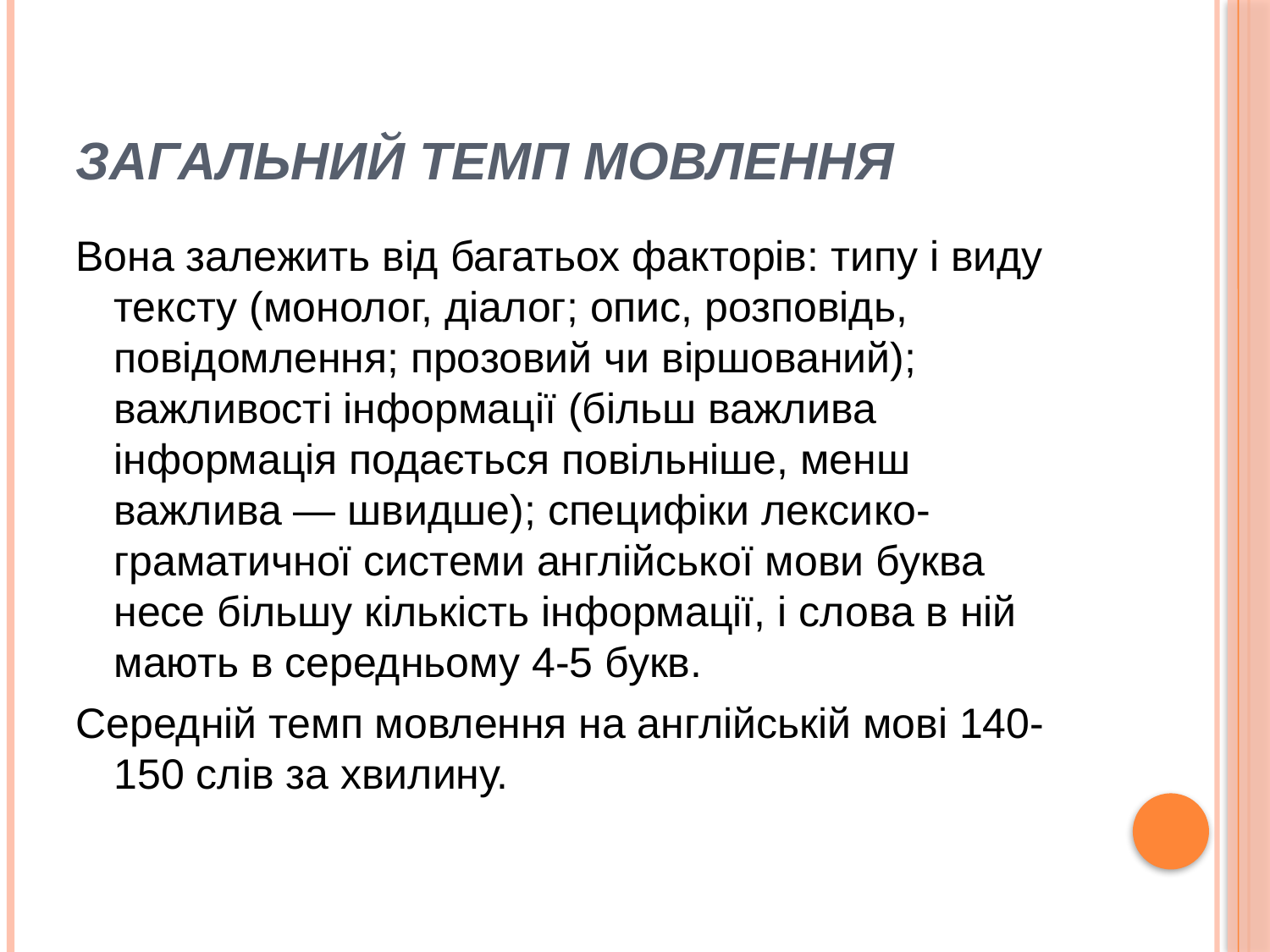

# Загальний темп мовлення
Вона залежить від багатьох факторів: типу і виду тексту (монолог, діалог; опис, розповідь, повідомлення; прозовий чи віршований); важливості інформації (більш важлива інформація подається повільніше, менш важлива — швидше); специфіки лексико-граматичної системи англійської мови буква несе більшу кількість інформації, і слова в ній мають в середньому 4-5 букв.
Середній темп мовлення на англійській мові 140-150 слів за хвилину.